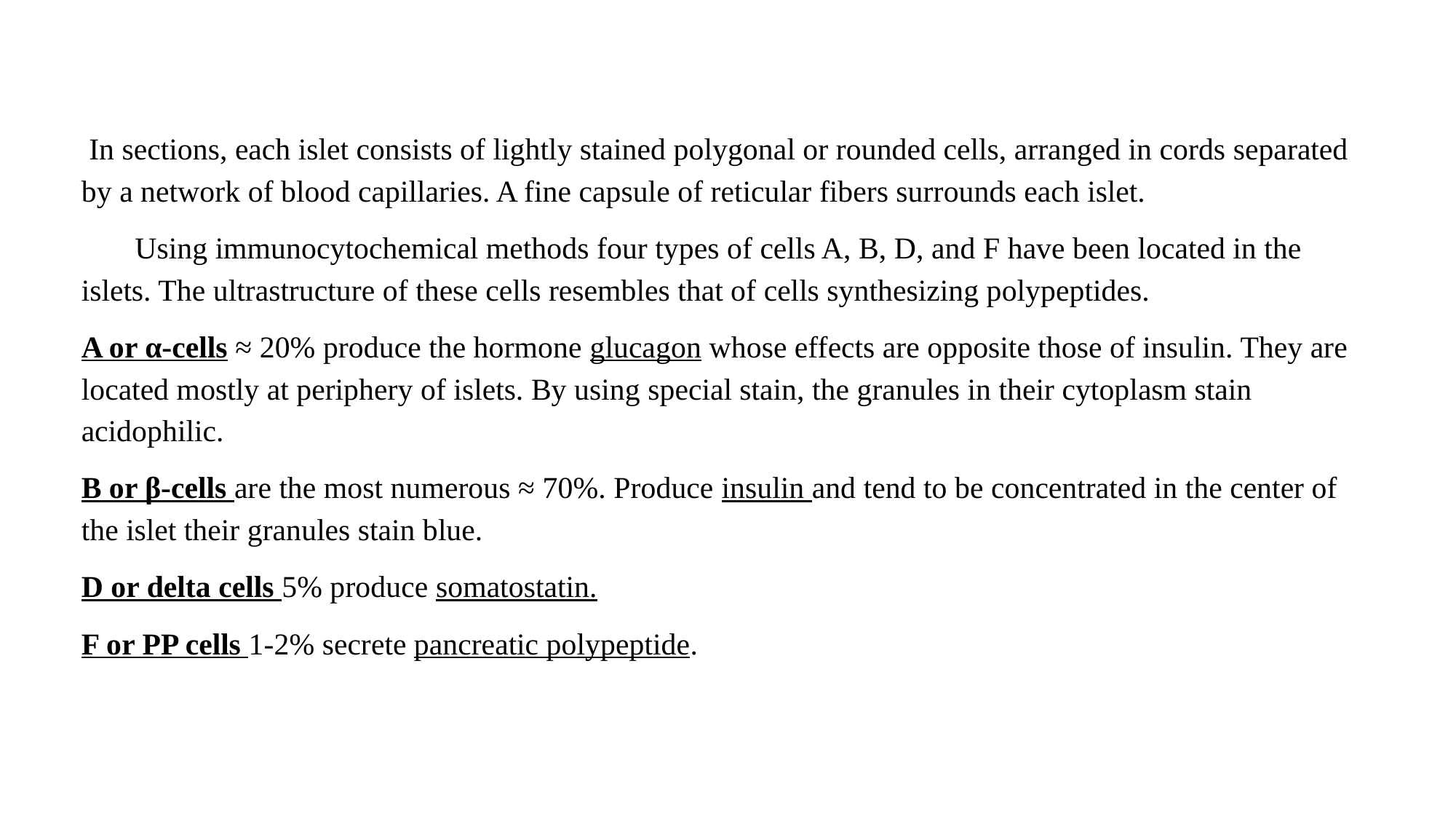

In sections, each islet consists of lightly stained polygonal or rounded cells, arranged in cords separated by a network of blood capillaries. A fine capsule of reticular fibers surrounds each islet.
       Using immunocytochemical methods four types of cells A, B, D, and F have been located in the islets. The ultrastructure of these cells resembles that of cells synthesizing polypeptides.
A or α-cells ≈ 20% produce the hormone glucagon whose effects are opposite those of insulin. They are located mostly at periphery of islets. By using special stain, the granules in their cytoplasm stain acidophilic.
B or β-cells are the most numerous ≈ 70%. Produce insulin and tend to be concentrated in the center of the islet their granules stain blue.
D or delta cells 5% produce somatostatin.
F or PP cells 1-2% secrete pancreatic polypeptide.